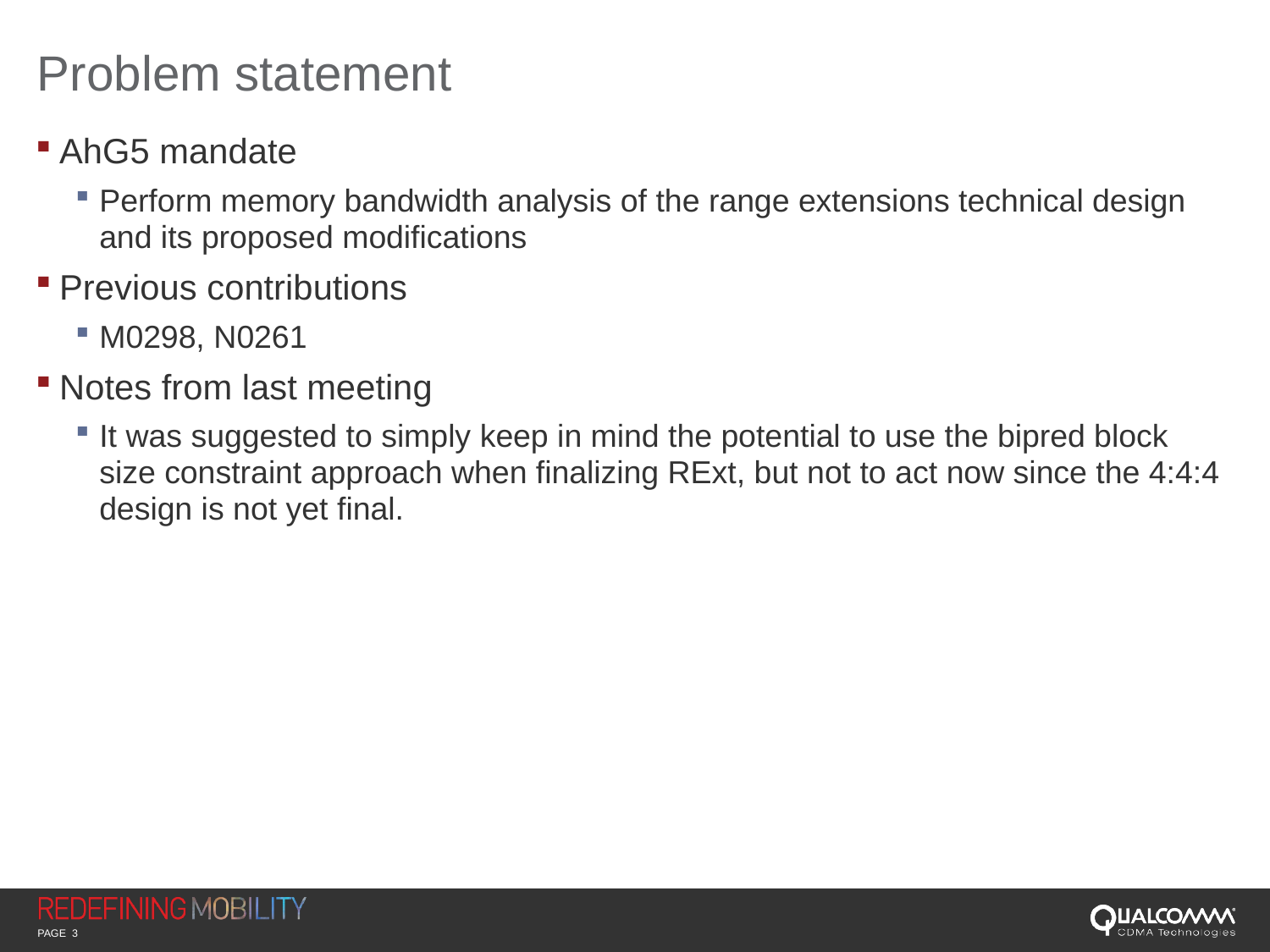

# Problem statement
AhG5 mandate
Perform memory bandwidth analysis of the range extensions technical design and its proposed modifications
Previous contributions
M0298, N0261
Notes from last meeting
It was suggested to simply keep in mind the potential to use the bipred block size constraint approach when finalizing RExt, but not to act now since the 4:4:4 design is not yet final.